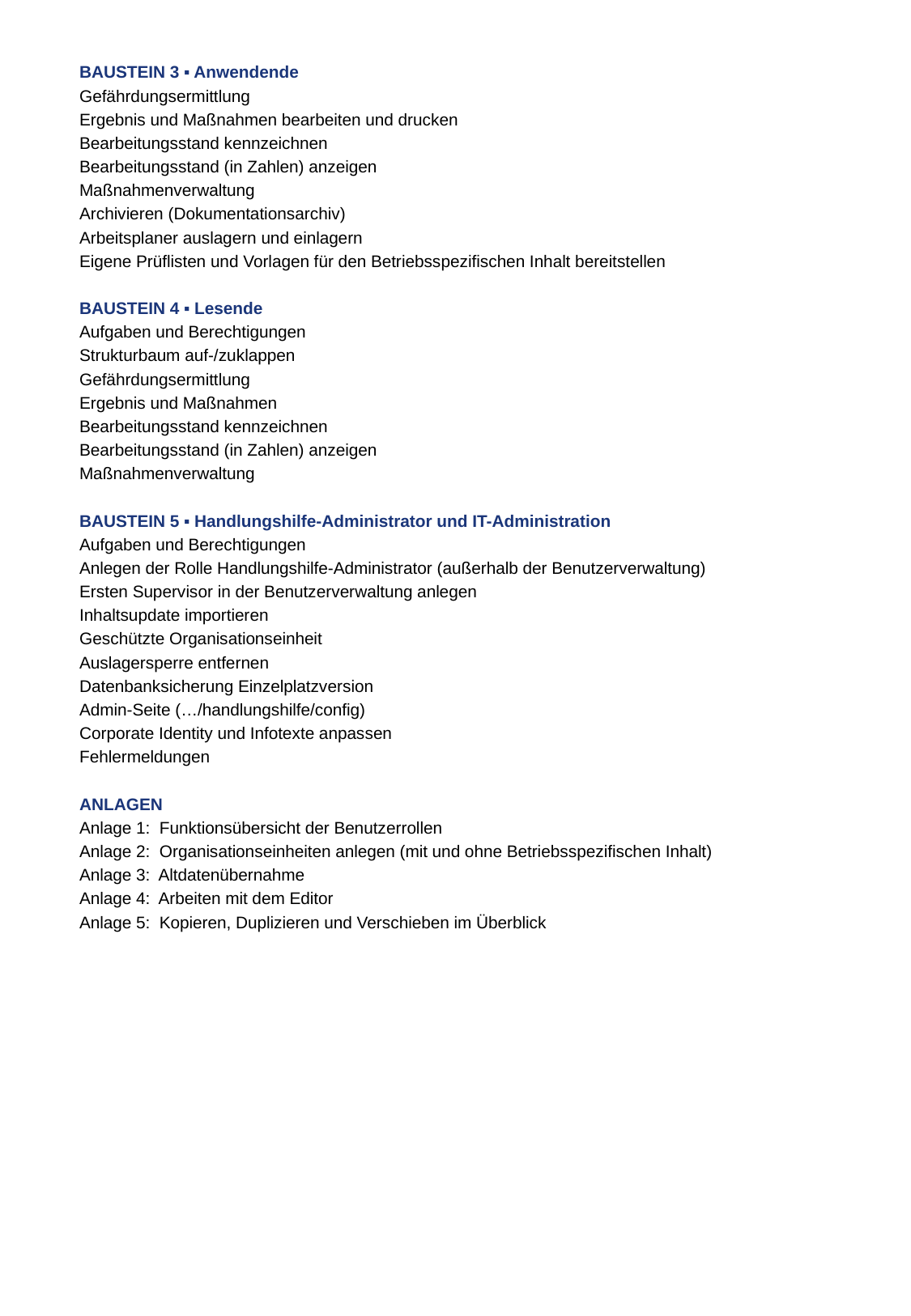

Baustein 3 ▪ Anwendende
Gefährdungsermittlung
Ergebnis und Maßnahmen bearbeiten und drucken
Bearbeitungsstand kennzeichnen
Bearbeitungsstand (in Zahlen) anzeigen
Maßnahmenverwaltung
Archivieren (Dokumentationsarchiv)
Arbeitsplaner auslagern und einlagern
Eigene Prüflisten und Vorlagen für den Betriebsspezifischen Inhalt bereitstellen

Baustein 4 ▪ Lesende
Aufgaben und Berechtigungen
Strukturbaum auf-/zuklappen
Gefährdungsermittlung
Ergebnis und Maßnahmen
Bearbeitungsstand kennzeichnen
Bearbeitungsstand (in Zahlen) anzeigen
Maßnahmenverwaltung

Baustein 5 ▪ Handlungshilfe-Administrator und IT-Administration
Aufgaben und Berechtigungen
Anlegen der Rolle Handlungshilfe-Administrator (außerhalb der Benutzerverwaltung)
Ersten Supervisor in der Benutzerverwaltung anlegen
Inhaltsupdate importieren
Geschützte Organisationseinheit
Auslagersperre entfernen
Datenbanksicherung Einzelplatzversion
Admin-Seite (…/handlungshilfe/config)
Corporate Identity und Infotexte anpassen
Fehlermeldungen

Anlagen
Anlage 1:  Funktionsübersicht der Benutzerrollen
Anlage 2:  Organisationseinheiten anlegen (mit und ohne Betriebsspezifischen Inhalt)
Anlage 3:  Altdatenübernahme
Anlage 4:  Arbeiten mit dem Editor
Anlage 5:  Kopieren, Duplizieren und Verschieben im Überblick